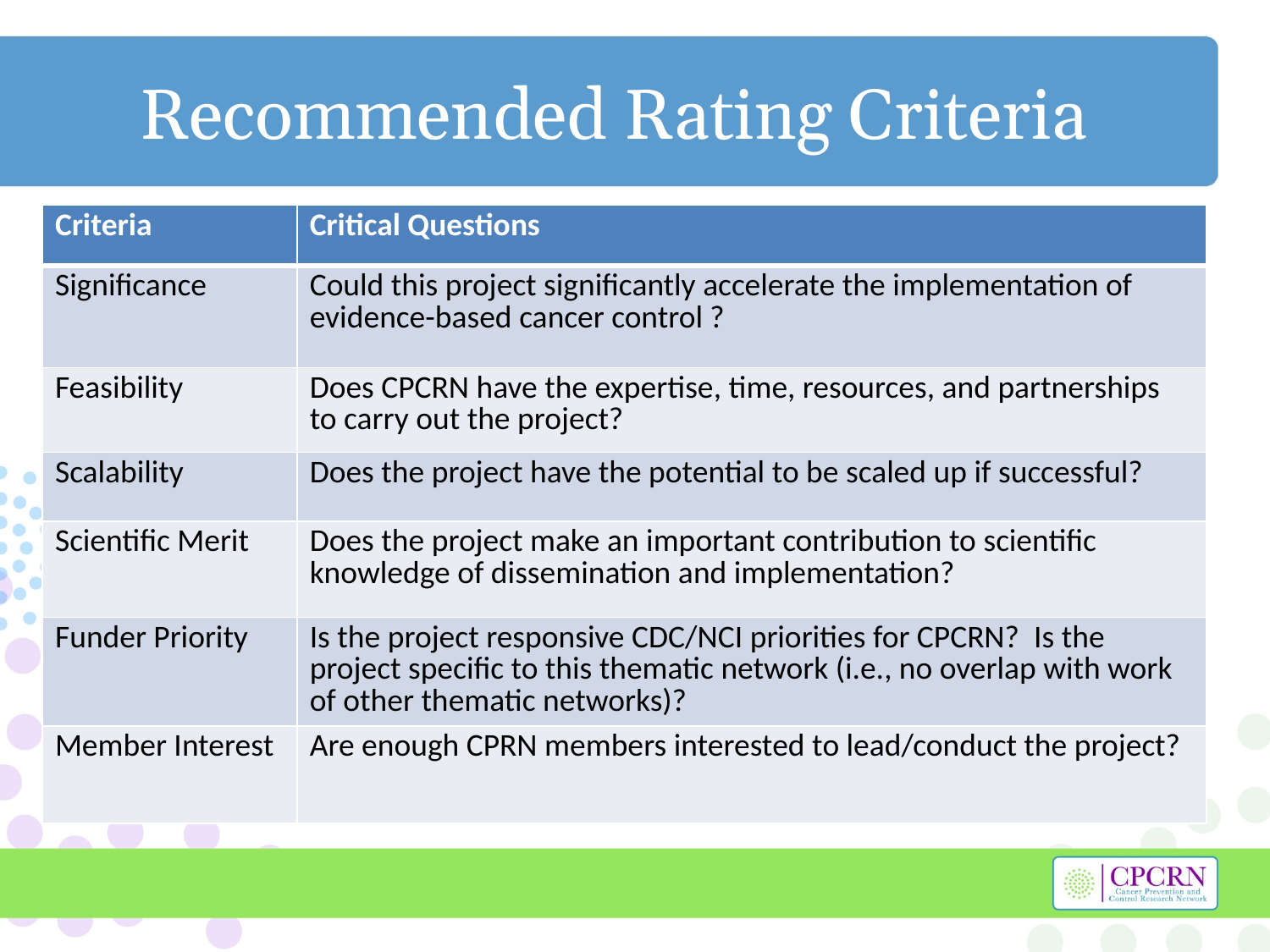

# Recommended Rating Criteria
| Criteria | Critical Questions |
| --- | --- |
| Significance | Could this project significantly accelerate the implementation of evidence-based cancer control ? |
| Feasibility | Does CPCRN have the expertise, time, resources, and partnerships to carry out the project? |
| Scalability | Does the project have the potential to be scaled up if successful? |
| Scientific Merit | Does the project make an important contribution to scientific knowledge of dissemination and implementation? |
| Funder Priority | Is the project responsive CDC/NCI priorities for CPCRN? Is the project specific to this thematic network (i.e., no overlap with work of other thematic networks)? |
| Member Interest | Are enough CPRN members interested to lead/conduct the project? |